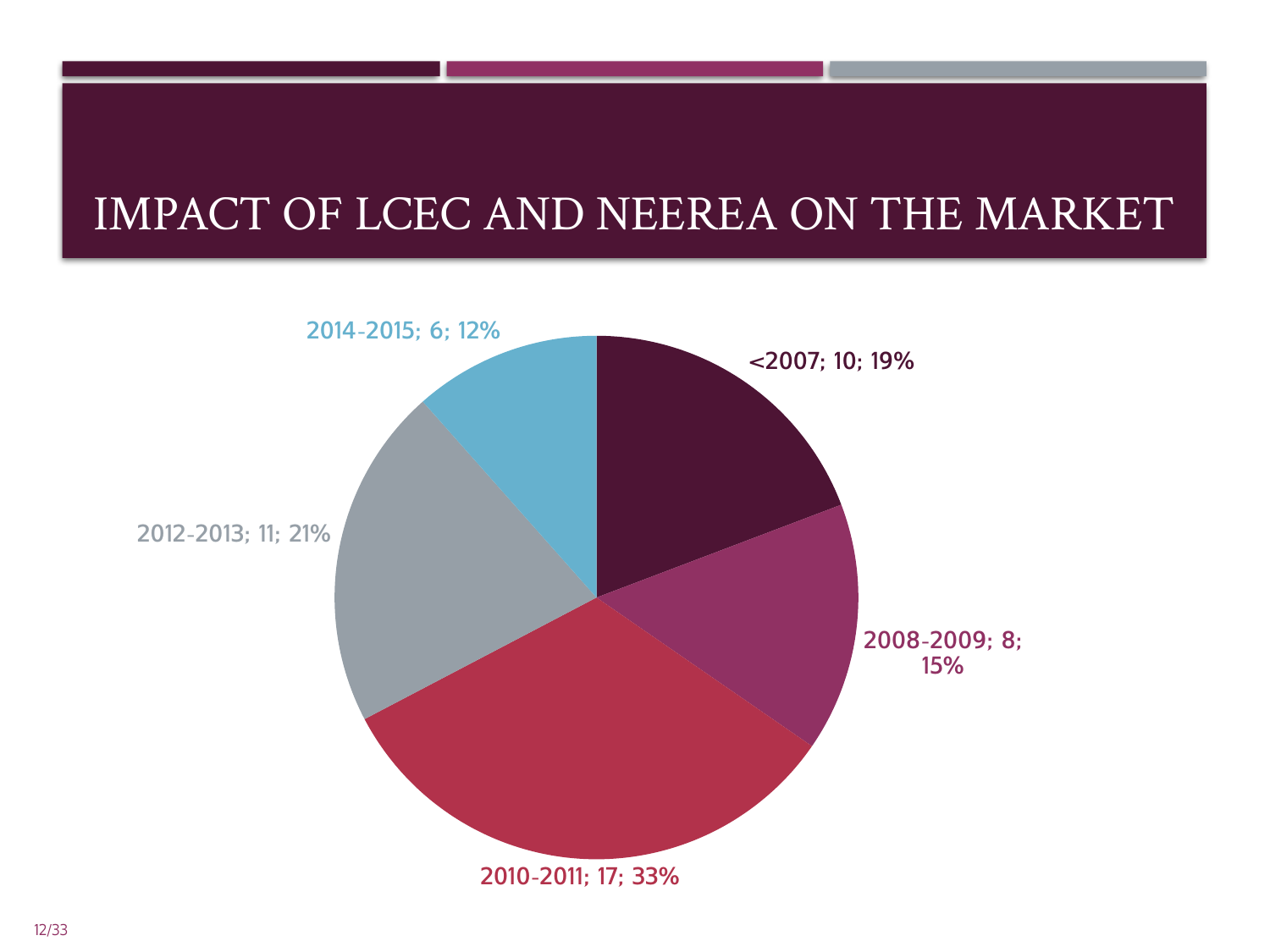

# Impact of LCEC and neerea on the market

### Chart

| Category |  |
|---|---|
| <2007 | 10.0 |
| 2008-2009 | 8.0 |
| 2010-2011 | 17.0 |
| 2012-2013 | 11.0 |
| 2014-2015 | 6.0 |
12/33